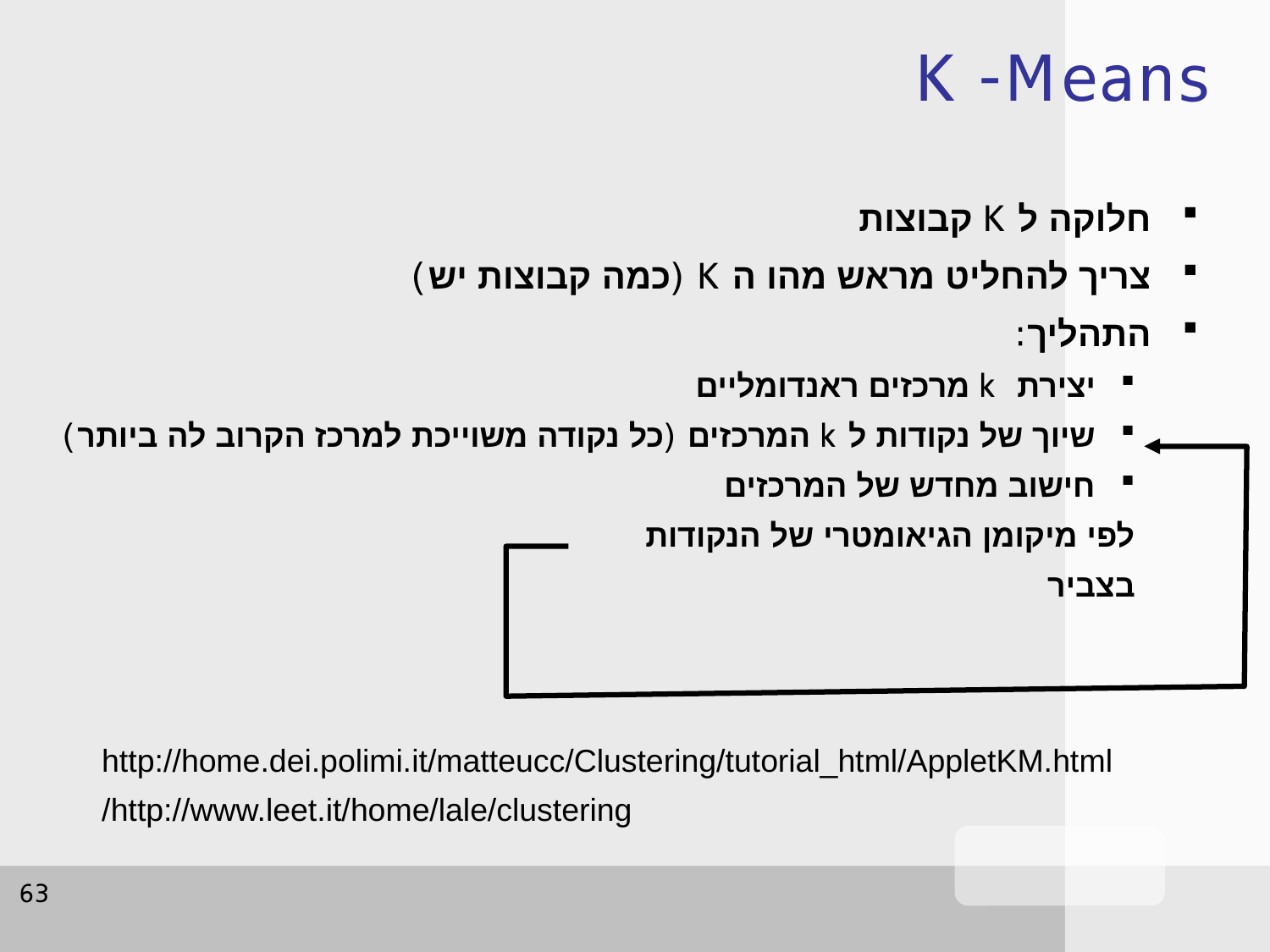

K -Means
חלוקה ל K קבוצות
צריך להחליט מראש מהו ה K (כמה קבוצות יש)
התהליך:
יצירת  k מרכזים ראנדומליים
שיוך של נקודות ל k המרכזים (כל נקודה משוייכת למרכז הקרוב לה ביותר)
חישוב מחדש של המרכזים
לפי מיקומן הגיאומטרי של הנקודות
בצביר

http://home.dei.polimi.it/matteucc/Clustering/tutorial_html/AppletKM.html
http://www.leet.it/home/lale/clustering/
63